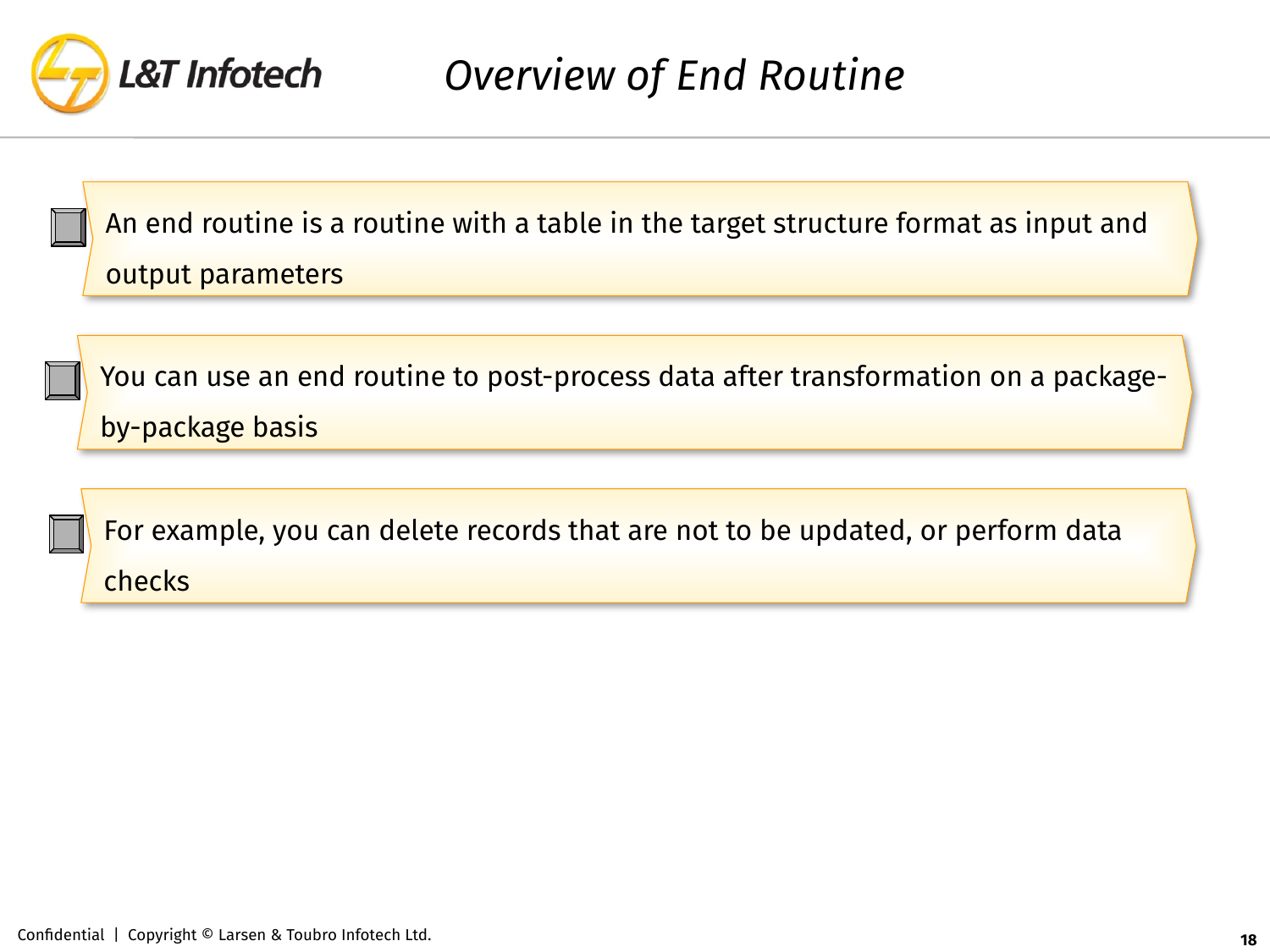

# Overview of End Routine
An end routine is a routine with a table in the target structure format as input and output parameters

You can use an end routine to post-process data after transformation on a package-by-package basis

For example, you can delete records that are not to be updated, or perform data checks

Confidential  |  Copyright © Larsen & Toubro Infotech Ltd.
18